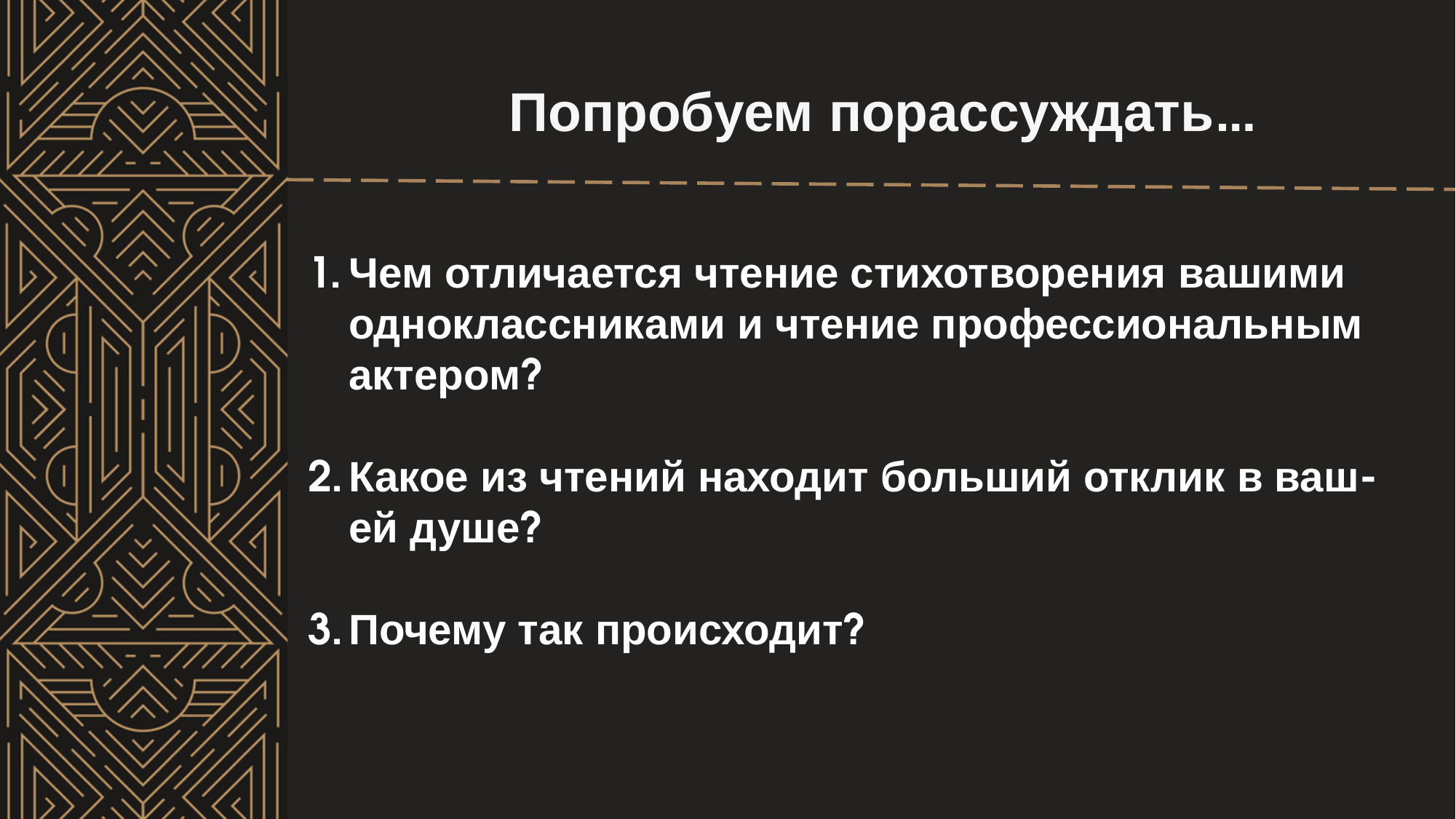

Попробуем порассуждать…
Чем отличается чтение стихотворения вашими одноклассниками и чтение профессиональным актером?

Какое из чтений находит больший отклик в ваш-ей душе?

Почему так происходит?